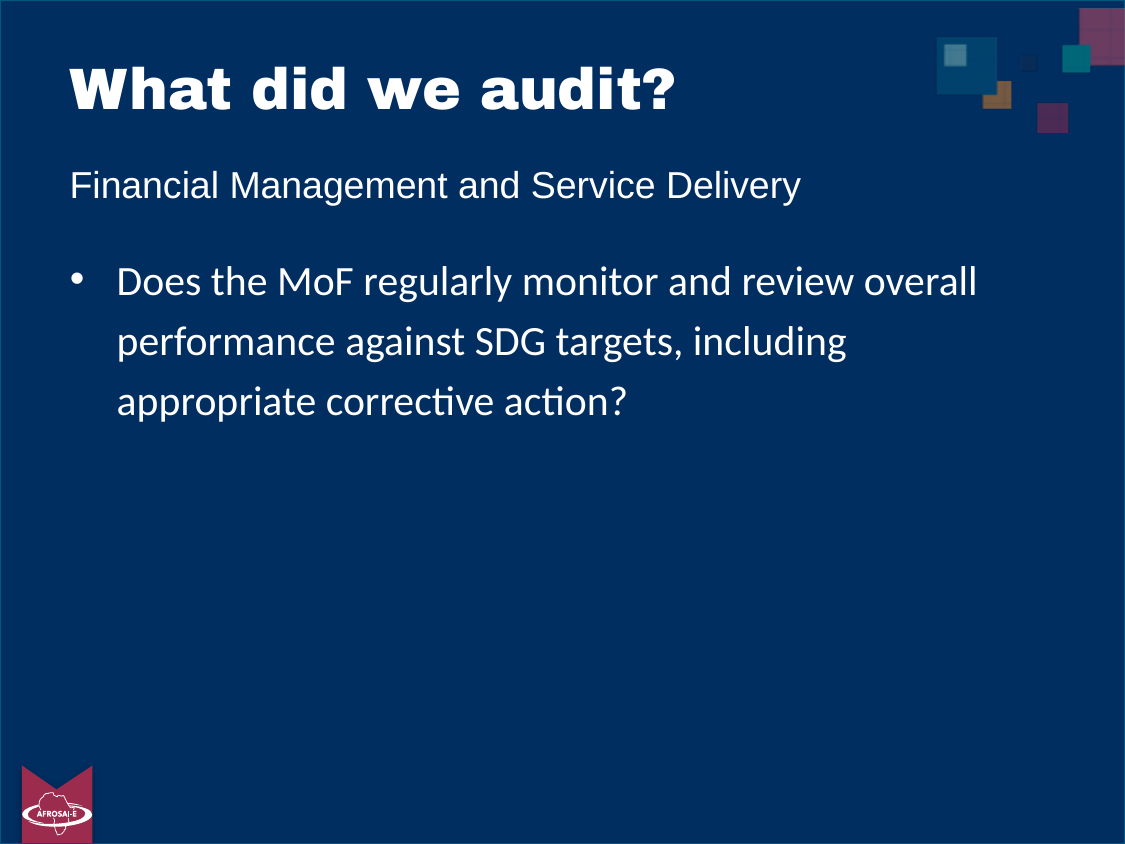

# What did we audit?
Financial Management and Service Delivery
Does the MoF regularly monitor and review overall performance against SDG targets, including appropriate corrective action?